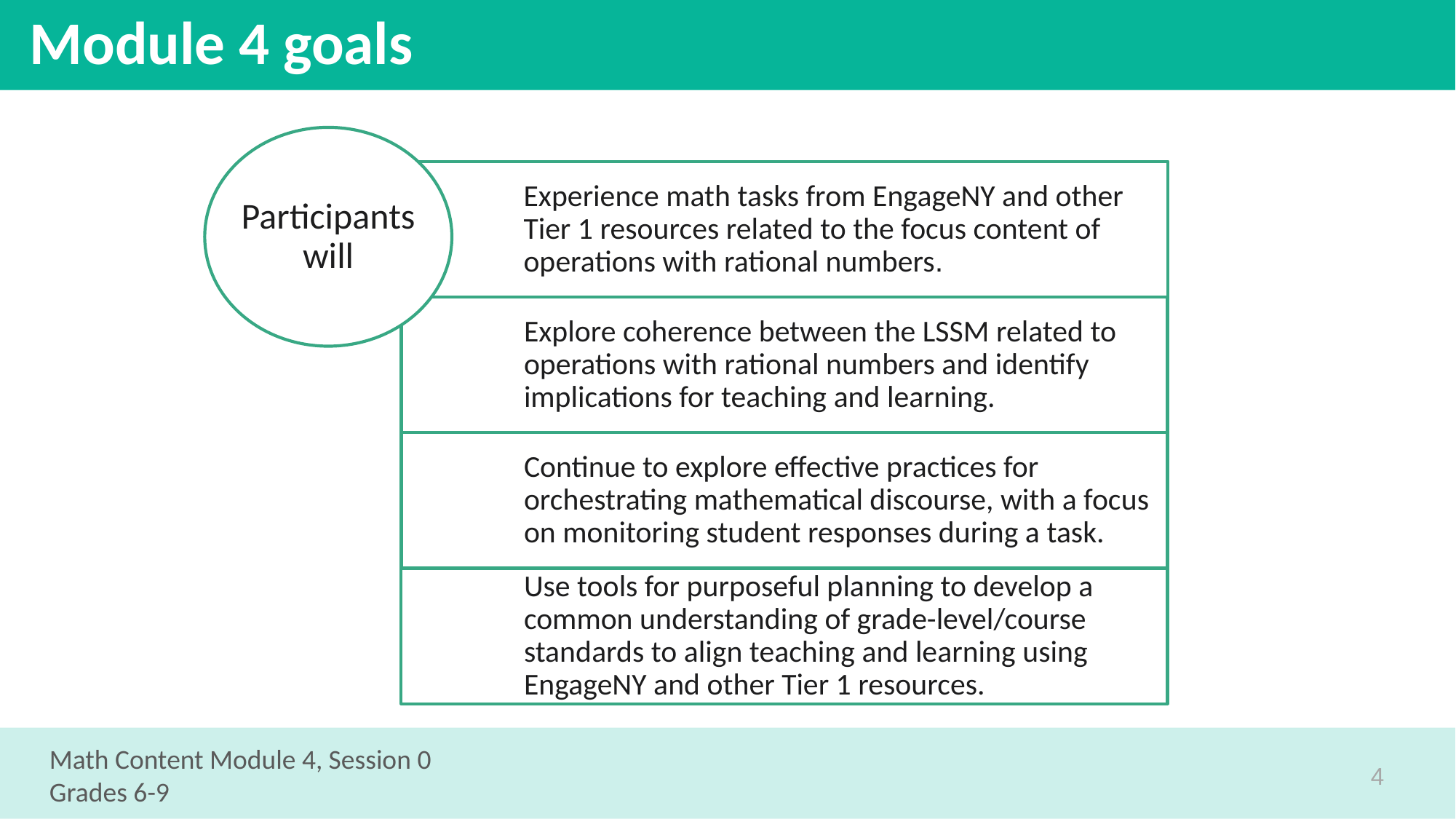

# Module 4 goals
Experience math tasks from EngageNY and other Tier 1 resources related to the focus content of operations with rational numbers.
Explore coherence between the LSSM related to operations with rational numbers and identify implications for teaching and learning.
Continue to explore effective practices for orchestrating mathematical discourse, with a focus on monitoring student responses during a task.
Use tools for purposeful planning to develop a common understanding of grade-level/course standards to align teaching and learning using EngageNY and other Tier 1 resources.
Participants will

Math Content Module 4, Session 0
Grades 6-9
4